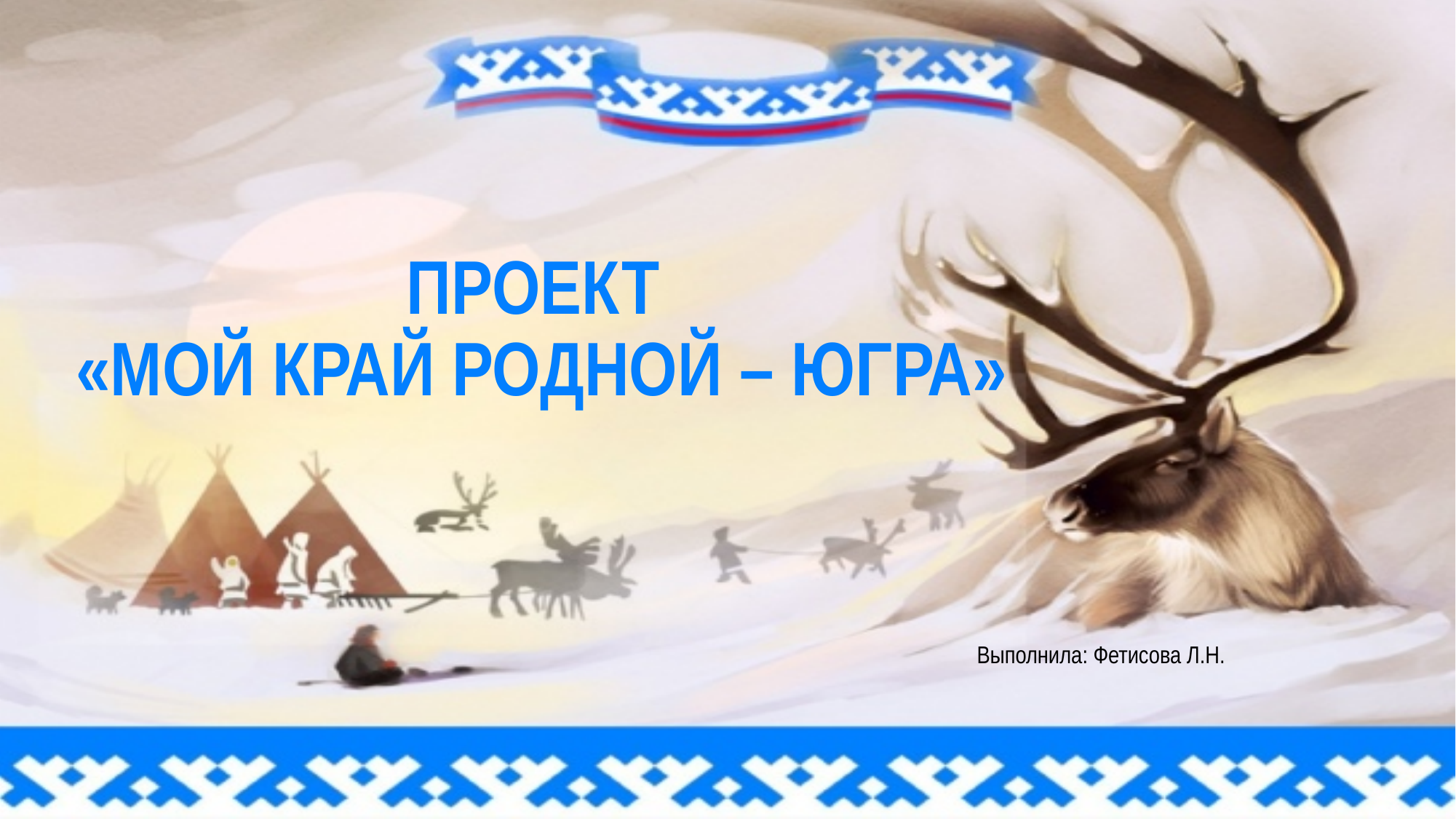

# ПРОЕКТ «МОЙ КРАЙ РОДНОЙ – ЮГРА»
Выполнила: Фетисова Л.Н.